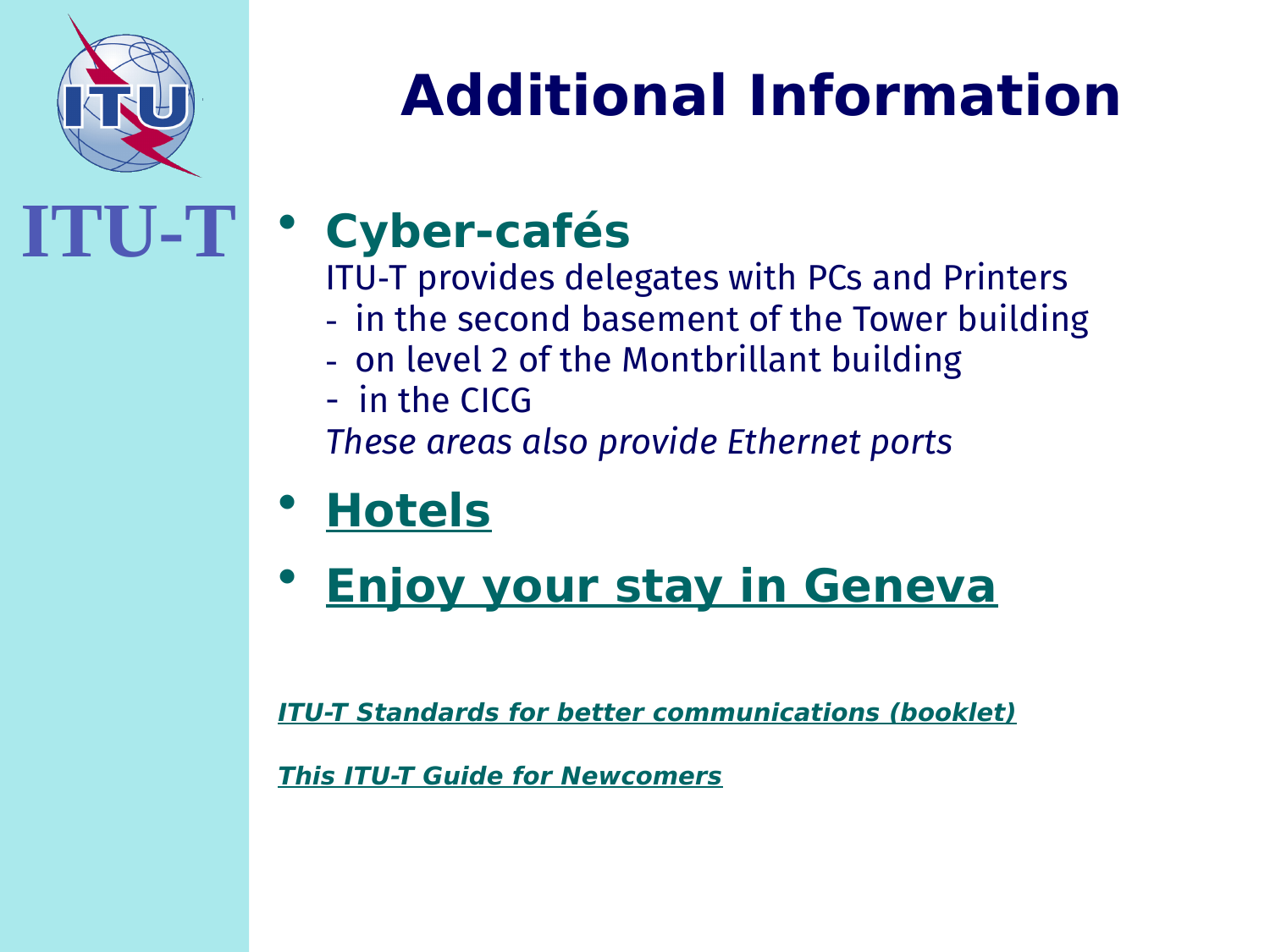

# Additional Information
Cyber-cafés
	ITU‑T provides delegates with PCs and Printers
     	-  in the second basement of the Tower building
     	-  on level 2 of the Montbrillant building
  	-  in the CICG
	These areas also provide Ethernet ports
Hotels
Enjoy your stay in Geneva

ITU-T Standards for better communications (booklet)

This ITU-T Guide for Newcomers